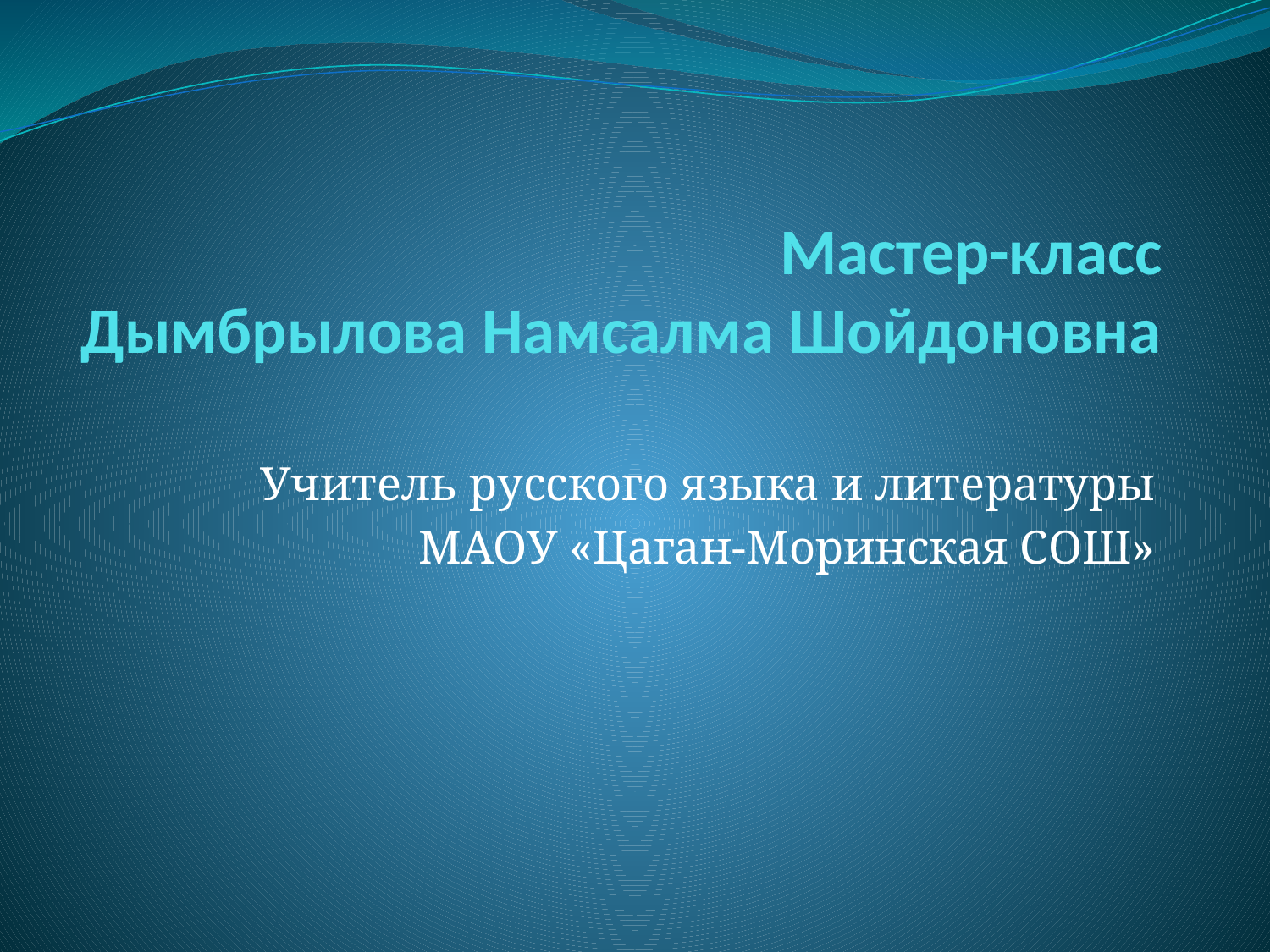

# Мастер-класс Дымбрылова Намсалма Шойдоновна
Учитель русского языка и литературы
МАОУ «Цаган-Моринская СОШ»